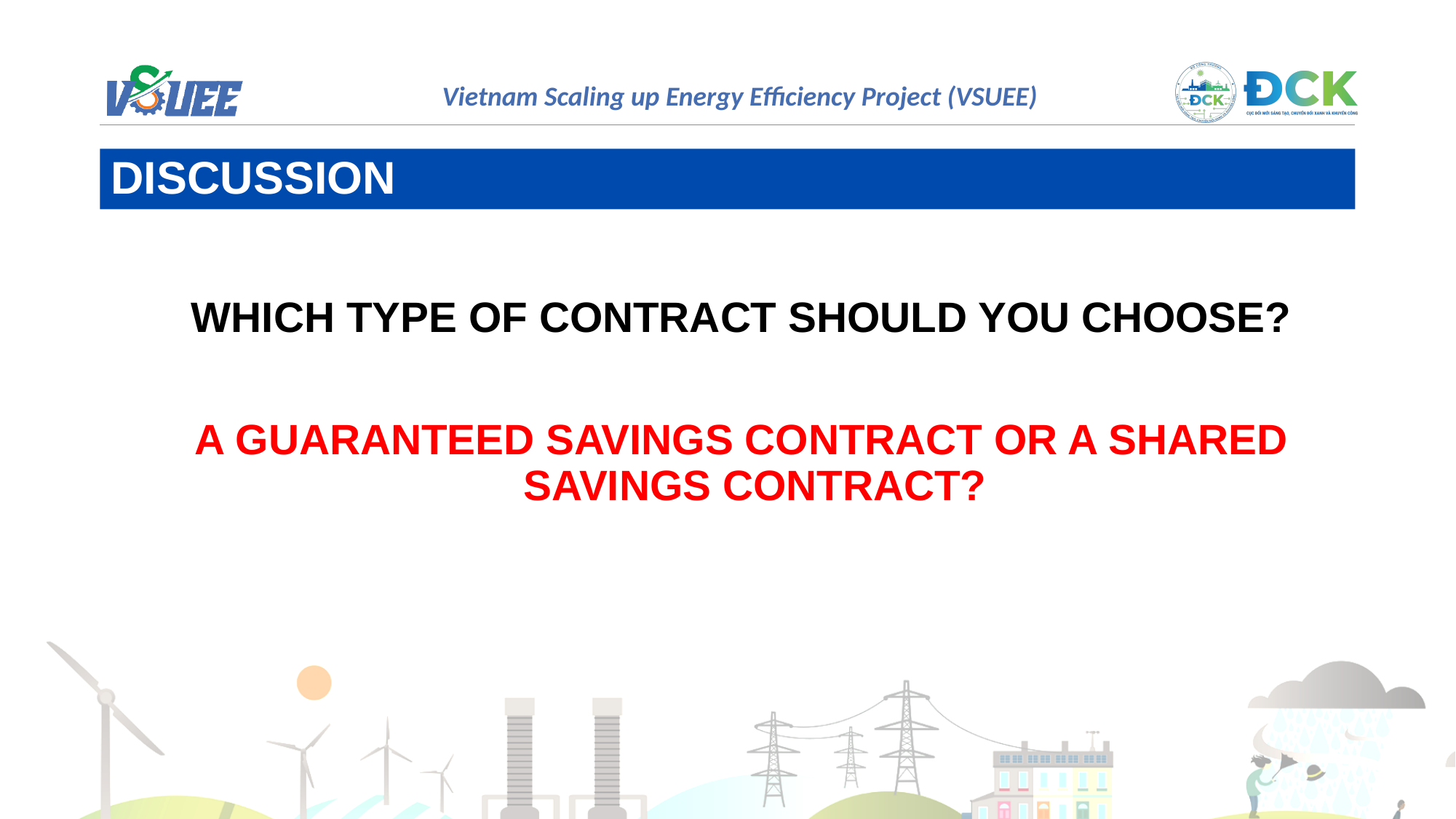

DISCUSSION
WHICH TYPE OF CONTRACT SHOULD YOU CHOOSE?

A GUARANTEED SAVINGS CONTRACT OR A SHARED SAVINGS CONTRACT?